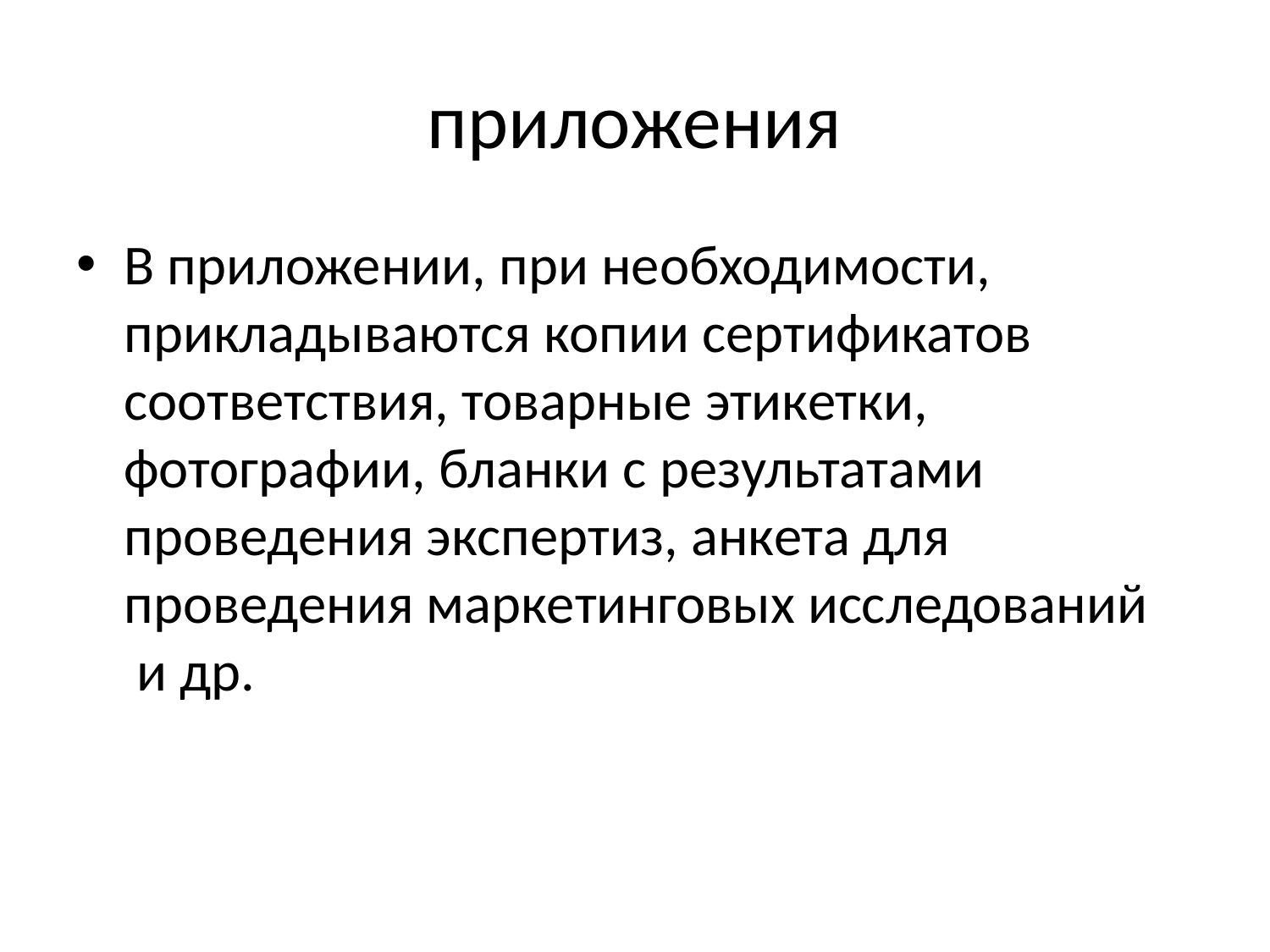

# приложения
В приложении, при необходимости, прикладываются копии сертификатов соответствия, товарные этикетки, фотографии, бланки с результатами проведения экспертиз, анкета для проведения маркетинговых исследований  и др.